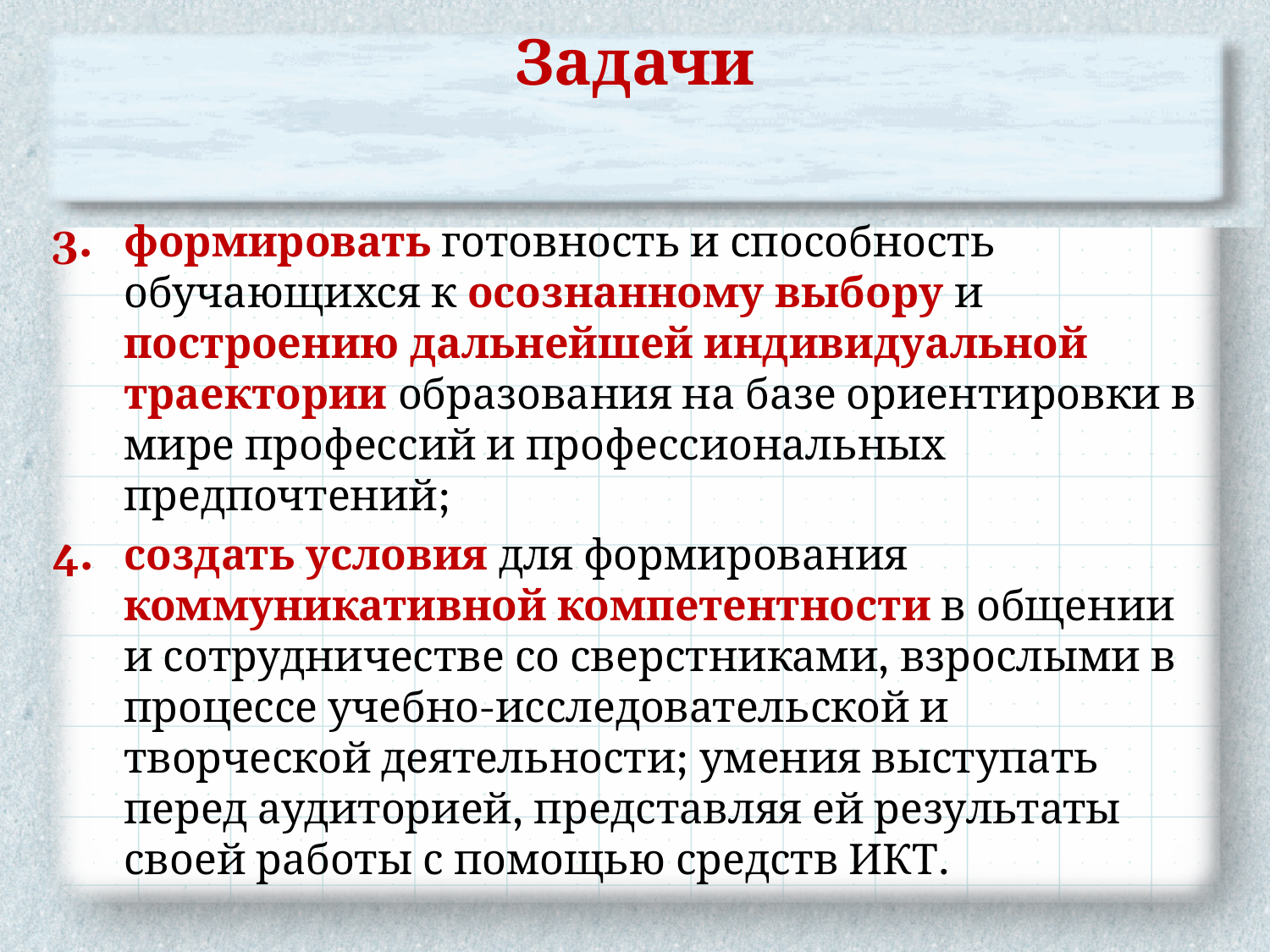

# Задачи
формировать готовность и способность обучающихся к осознанному выбору и построению дальнейшей индивидуальной траектории образования на базе ориентировки в мире профессий и профессиональных предпочтений;
создать условия для формирования коммуникативной компетентности в общении и сотрудничестве со сверстниками, взрослыми в процессе учебно-исследовательской и творческой деятельности; умения выступать перед аудиторией, представляя ей результаты своей работы с помощью средств ИКТ.